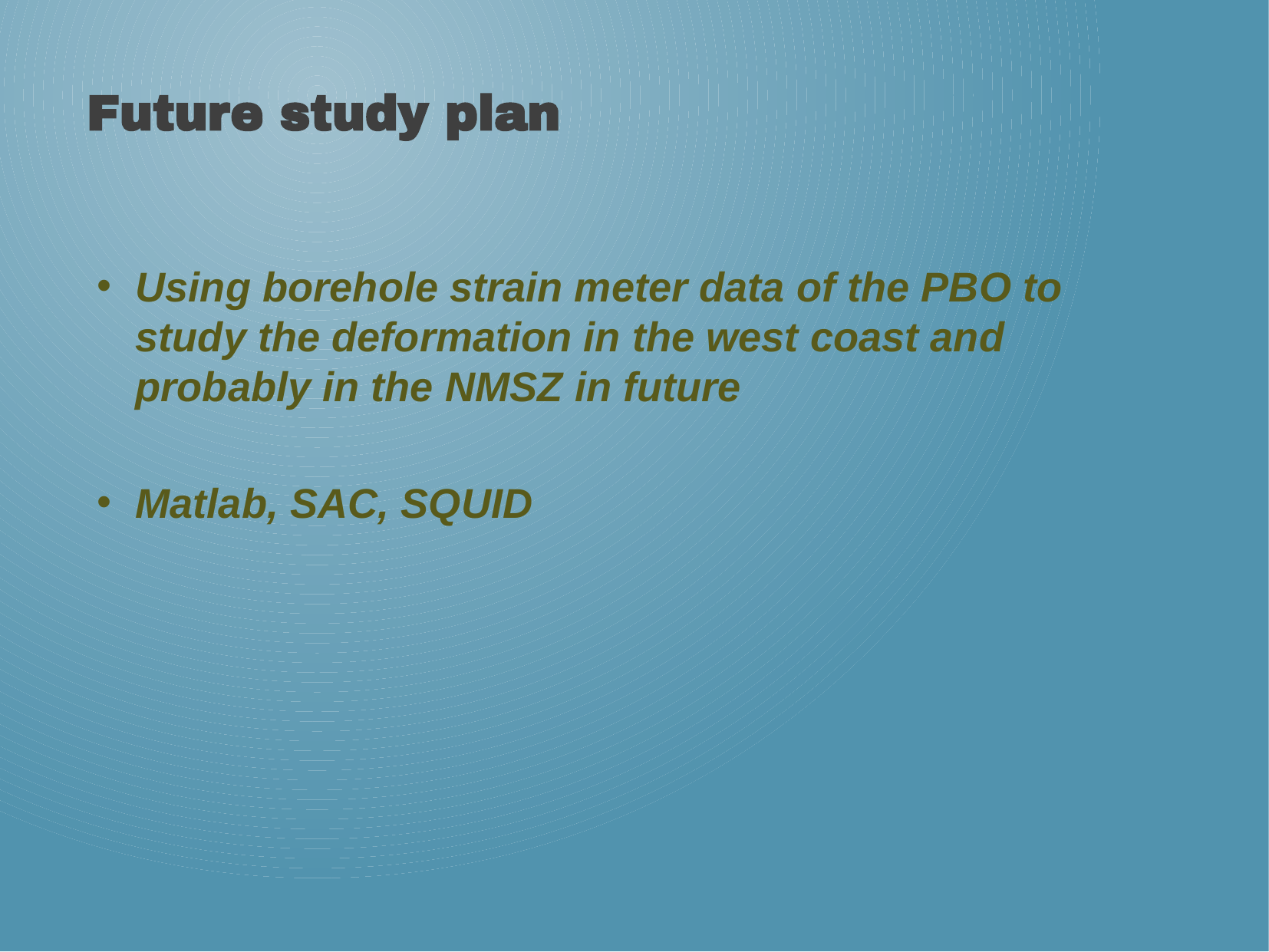

# Future study plan
Using borehole strain meter data of the PBO to study the deformation in the west coast and probably in the NMSZ in future

Matlab, SAC, SQUID